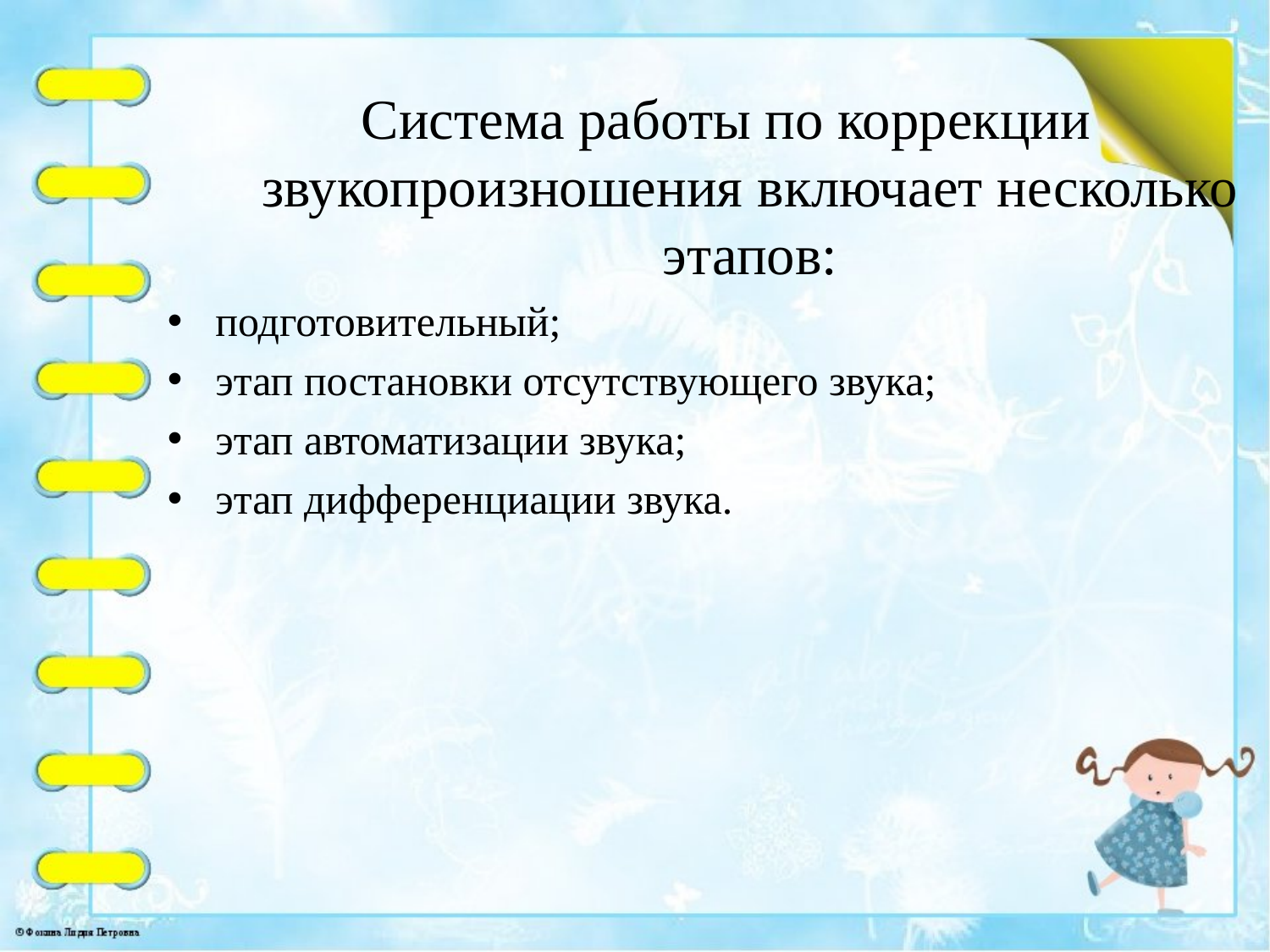

Система работы по коррекции звукопроизношения включает несколько этапов:
подготовительный;
этап постановки отсутствующего звука;
этап автоматизации звука;
этап дифференциации звука.